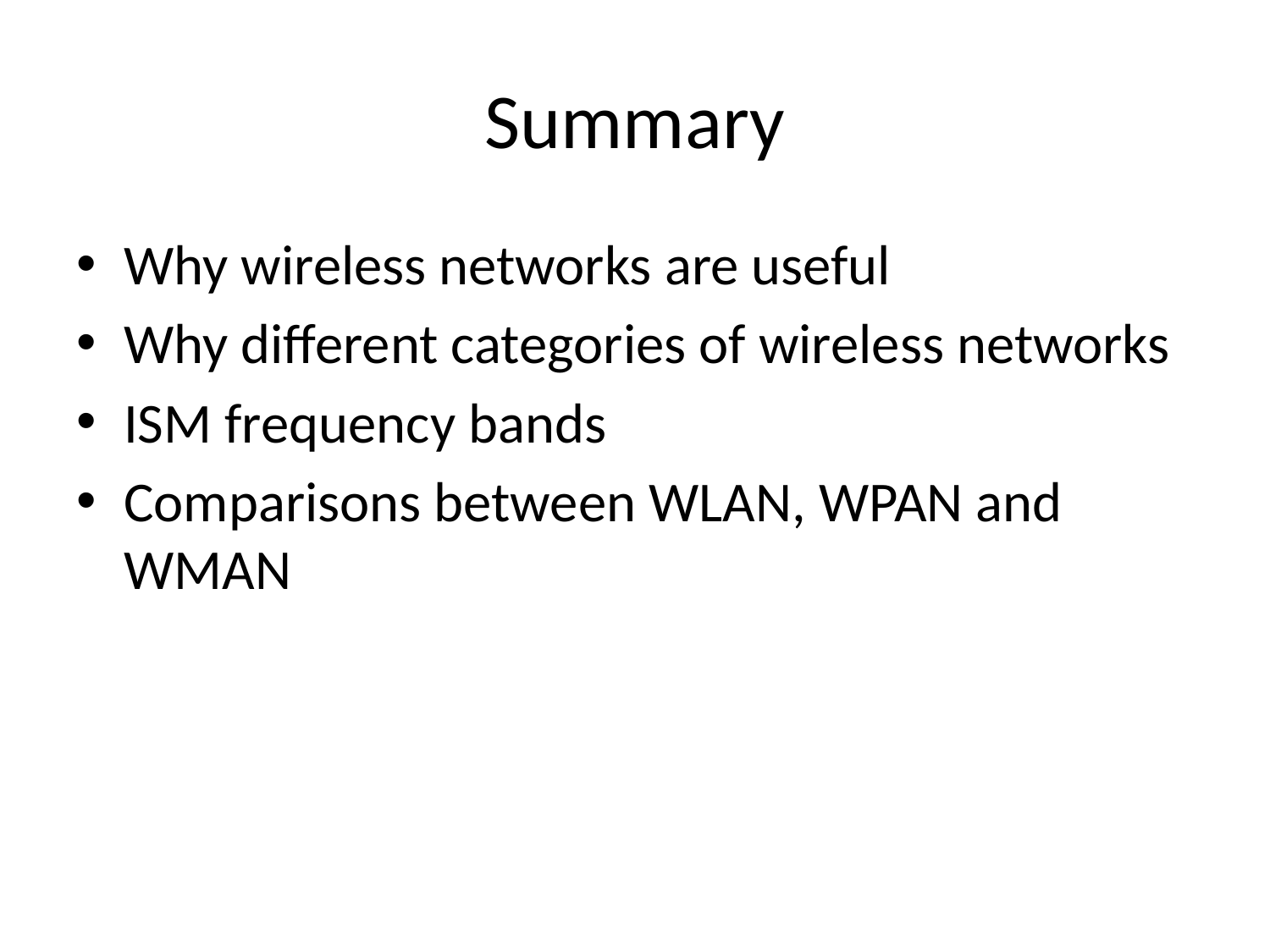

# Summary
Why wireless networks are useful
Why different categories of wireless networks
ISM frequency bands
Comparisons between WLAN, WPAN and WMAN